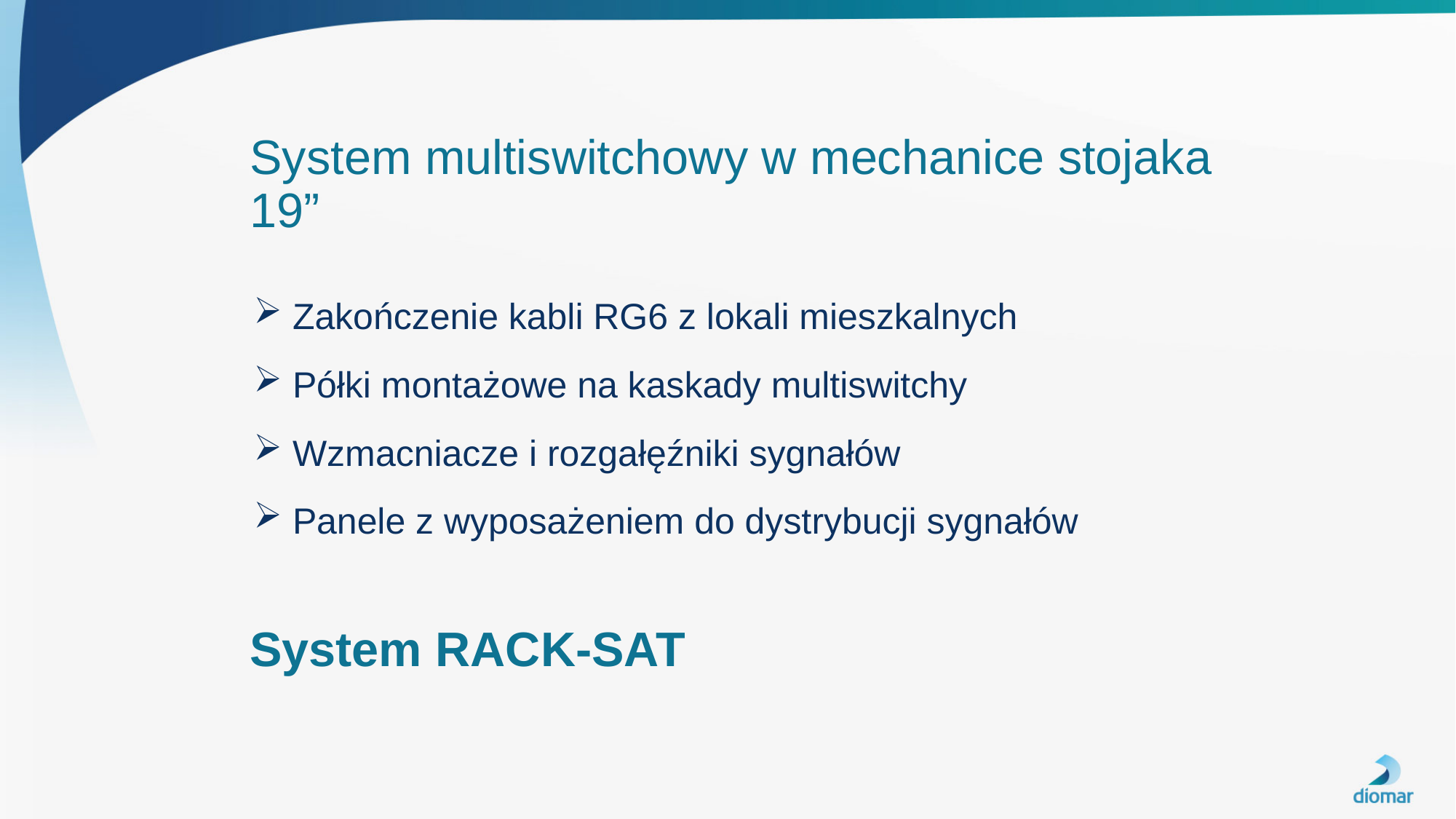

# System multiswitchowy w mechanice stojaka 19”
 Zakończenie kabli RG6 z lokali mieszkalnych
 Półki montażowe na kaskady multiswitchy
 Wzmacniacze i rozgałęźniki sygnałów
 Panele z wyposażeniem do dystrybucji sygnałów
System RACK-SAT